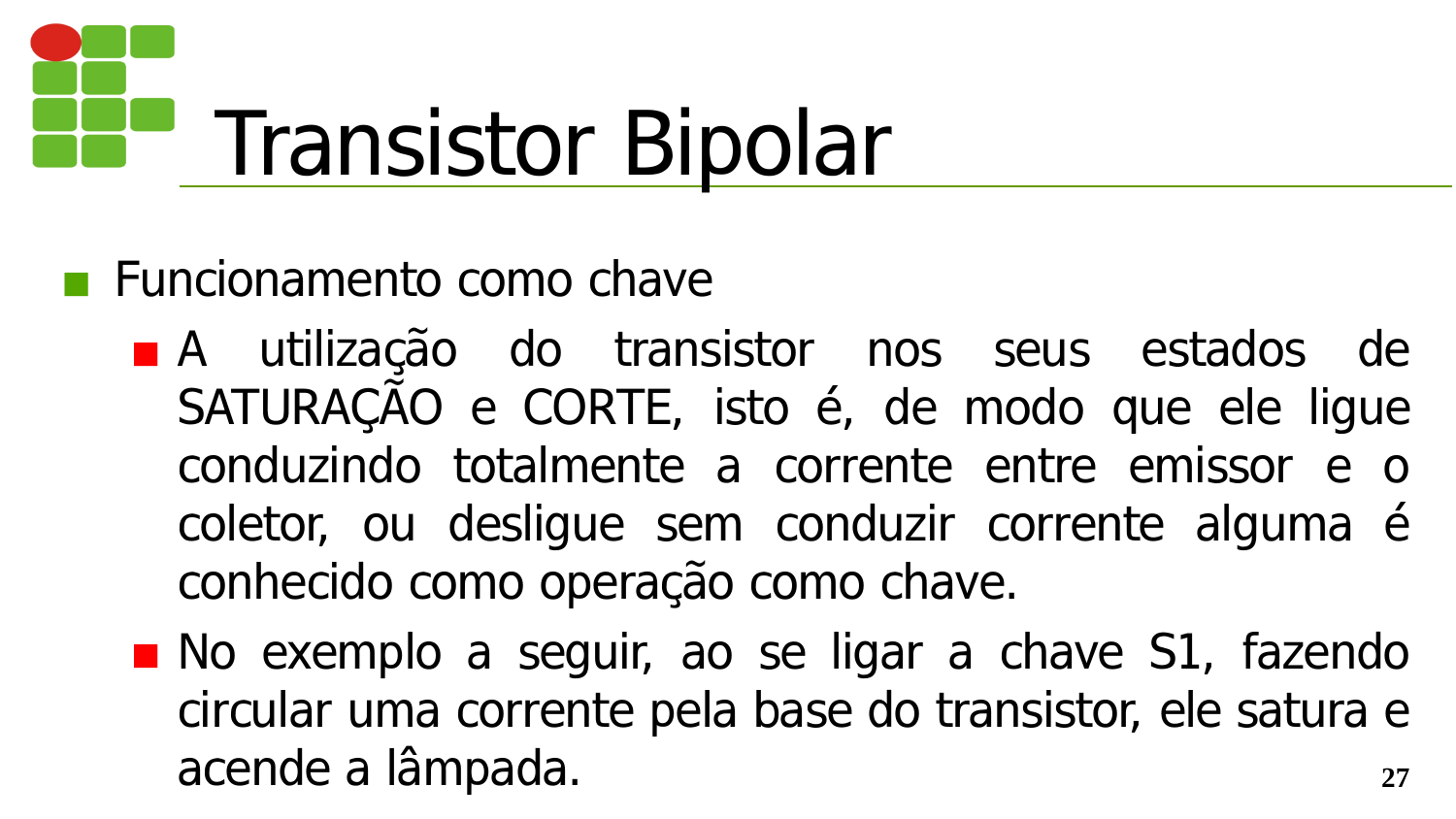

# Transistor Bipolar
Funcionamento como chave
A utilização do transistor nos seus estados de SATURAÇÃO e CORTE, isto é, de modo que ele ligue conduzindo totalmente a corrente entre emissor e o coletor, ou desligue sem conduzir corrente alguma é conhecido como operação como chave.
No exemplo a seguir, ao se ligar a chave S1, fazendo circular uma corrente pela base do transistor, ele satura e acende a lâmpada.
27